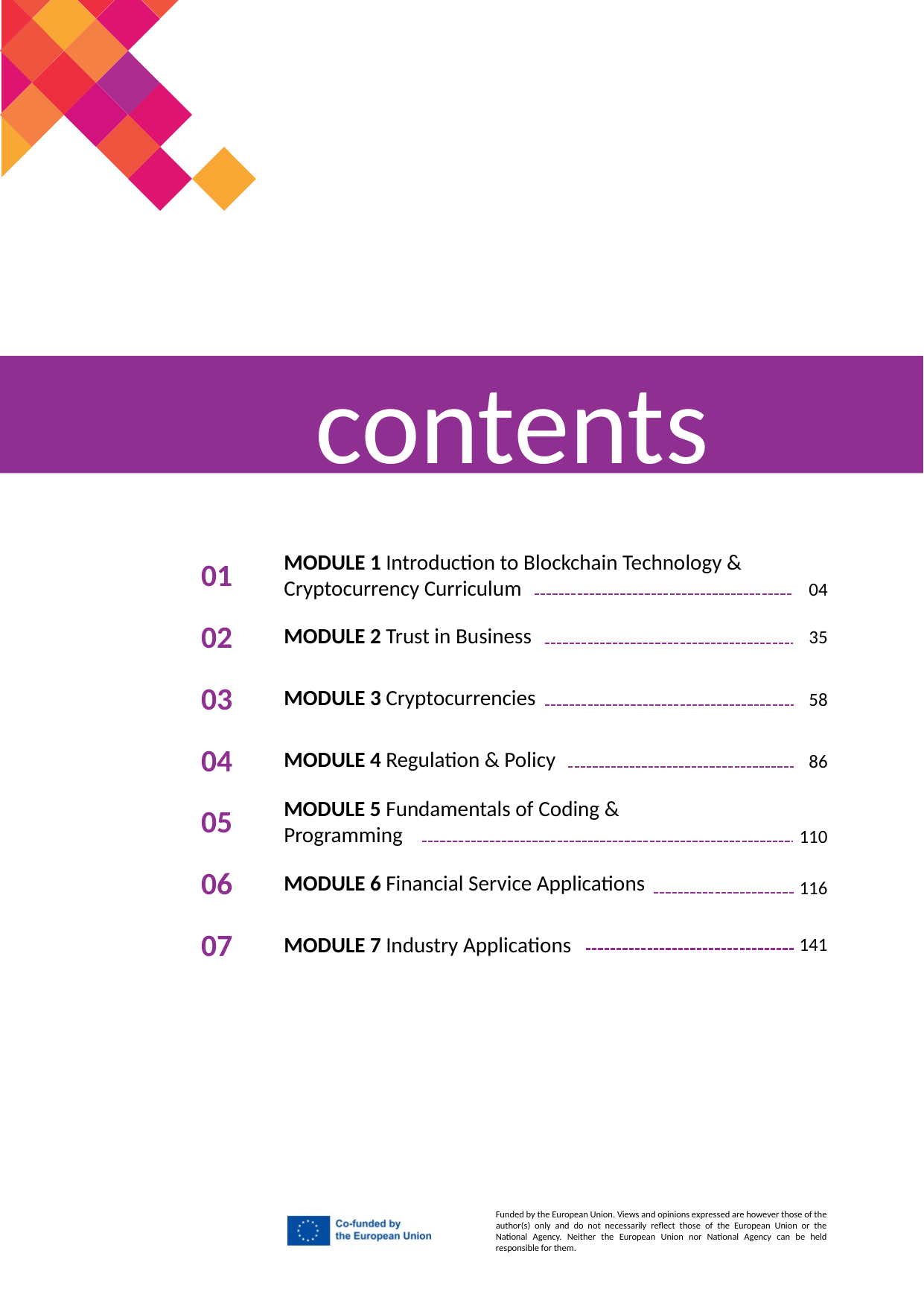

contents
01
MODULE 1 Introduction to Blockchain Technology & Cryptocurrency Curriculum
04
MODULE 2 Trust in Business
02
35
MODULE 3 Cryptocurrencies
03
58
MODULE 4 Regulation & Policy
04
86
MODULE 5 Fundamentals of Coding & Programming
05
110
MODULE 6 Financial Service Applications
06
116
141
07
MODULE 7 Industry Applications